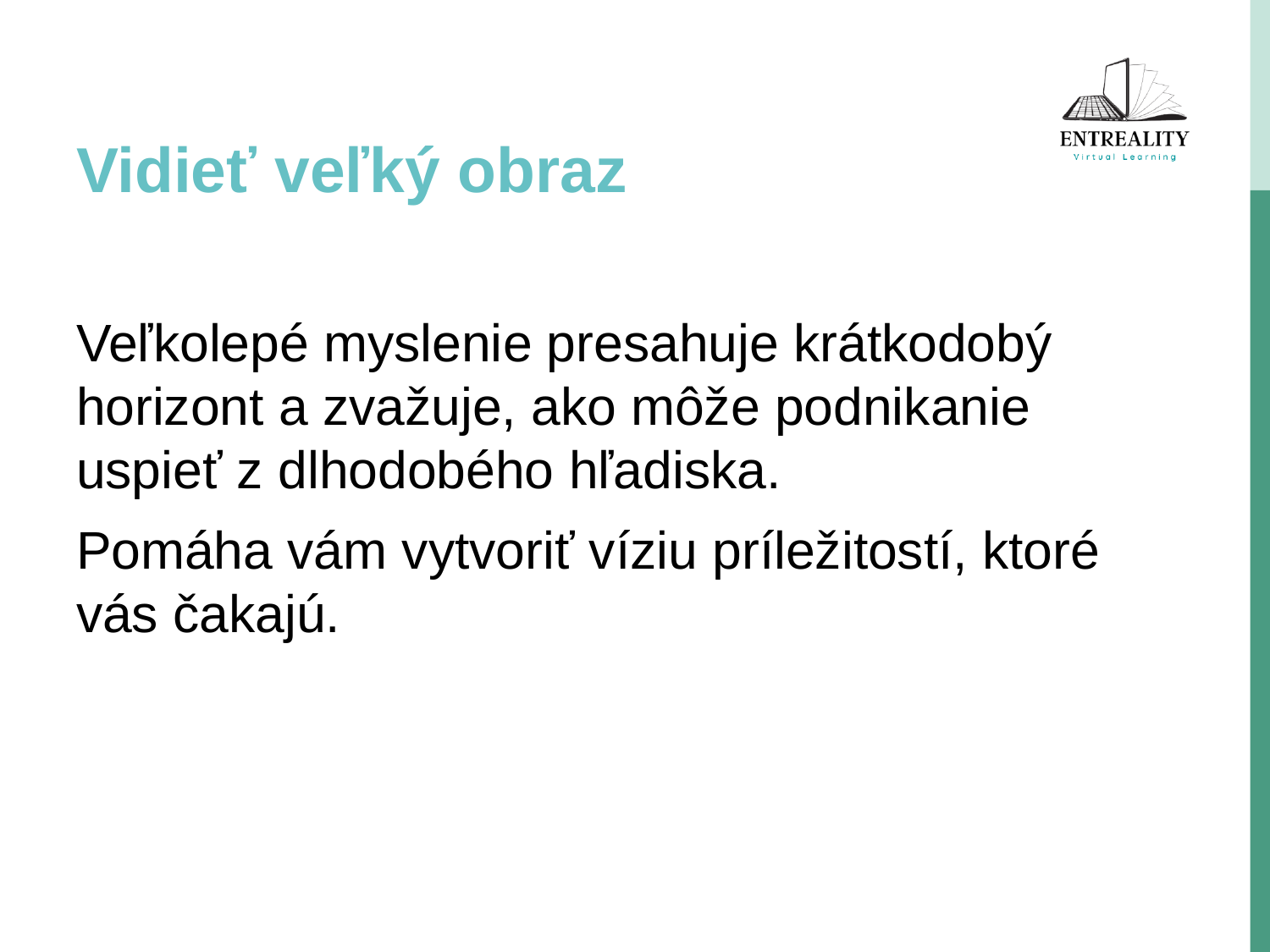

# Vidieť veľký obraz

Veľkolepé myslenie presahuje krátkodobý horizont a zvažuje, ako môže podnikanie uspieť z dlhodobého hľadiska.
Pomáha vám vytvoriť víziu príležitostí, ktoré vás čakajú.